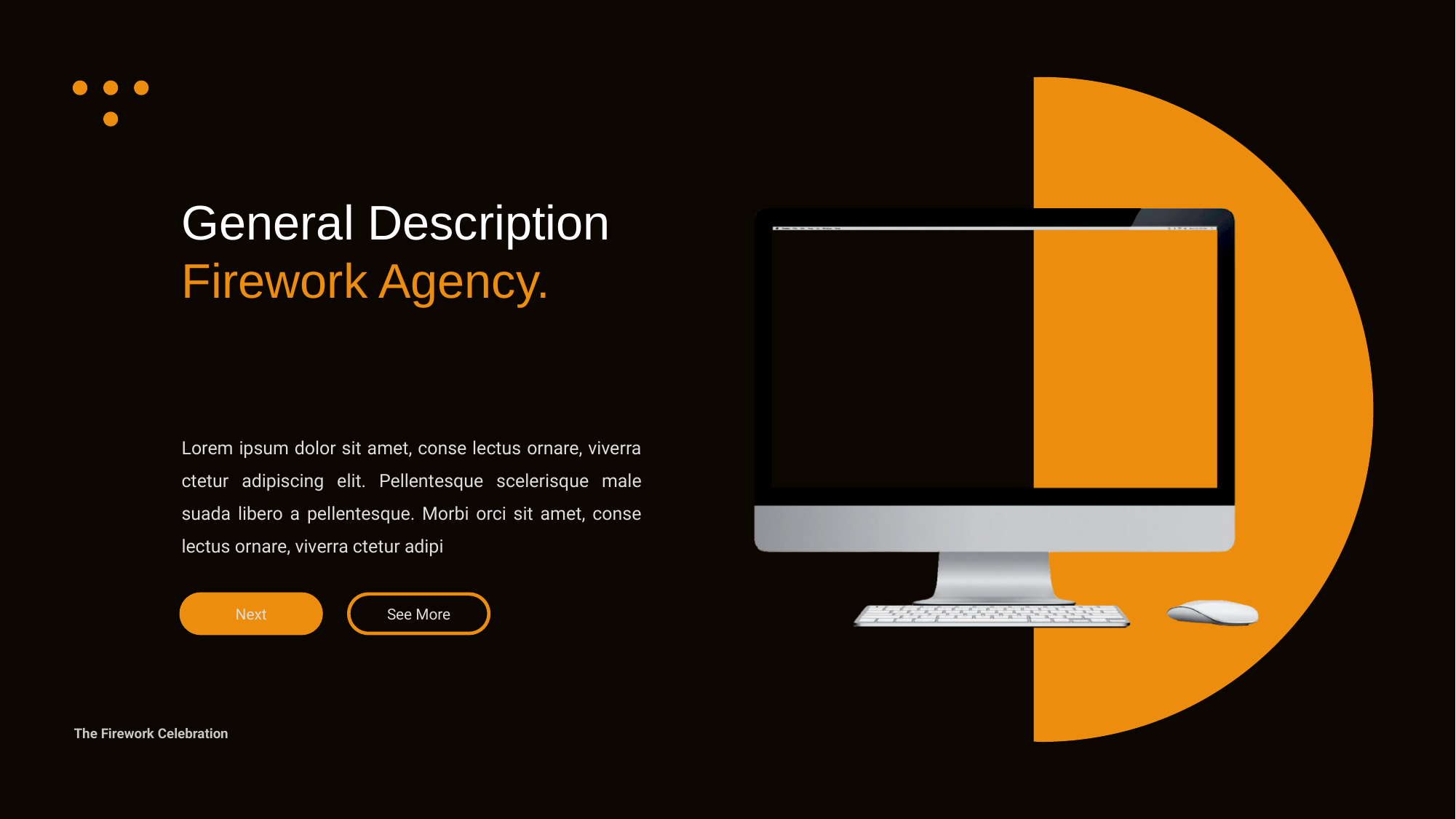

General Description Firework Agency.

Lorem ipsum dolor sit amet, conse lectus ornare, viverra ctetur adipiscing elit. Pellentesque scelerisque male suada libero a pellentesque. Morbi orci sit amet, conse lectus ornare, viverra ctetur adipi
Next
See More
The Firework Celebration